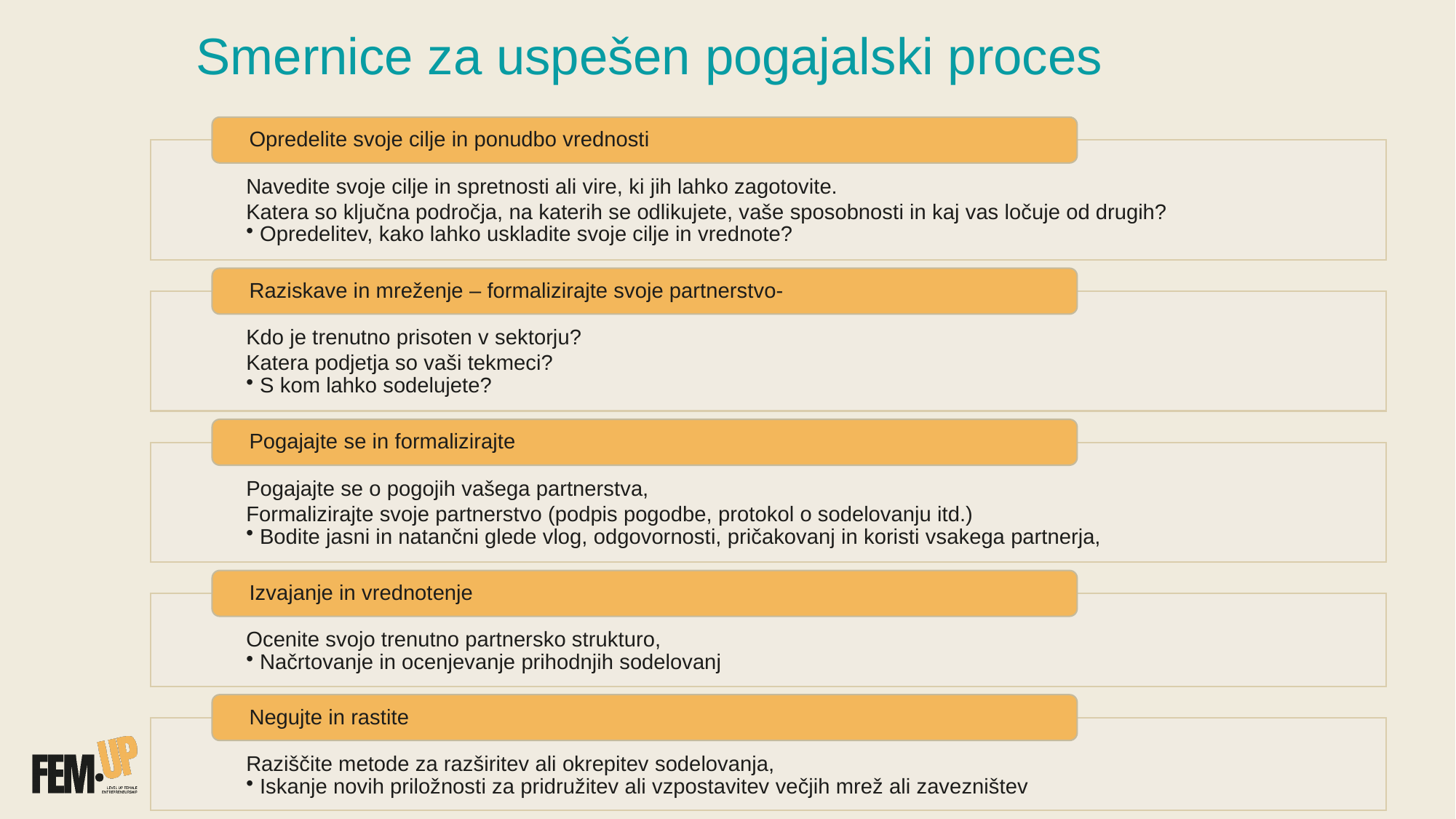

Smernice za uspešen pogajalski proces
Navedite svoje cilje in spretnosti ali vire, ki jih lahko zagotovite.
Katera so ključna področja, na katerih se odlikujete, vaše sposobnosti in kaj vas ločuje od drugih?
Opredelitev, kako lahko uskladite svoje cilje in vrednote?
Opredelite svoje cilje in ponudbo vrednosti
Kdo je trenutno prisoten v sektorju?
Katera podjetja so vaši tekmeci?
S kom lahko sodelujete?
Raziskave in mreženje – formalizirajte svoje partnerstvo-
Pogajajte se o pogojih vašega partnerstva,
Formalizirajte svoje partnerstvo (podpis pogodbe, protokol o sodelovanju itd.)
Bodite jasni in natančni glede vlog, odgovornosti, pričakovanj in koristi vsakega partnerja,
Pogajajte se in formalizirajte
Ocenite svojo trenutno partnersko strukturo,
Načrtovanje in ocenjevanje prihodnjih sodelovanj
Izvajanje in vrednotenje
Raziščite metode za razširitev ali okrepitev sodelovanja,
Iskanje novih priložnosti za pridružitev ali vzpostavitev večjih mrež ali zavezništev
Negujte in rastite